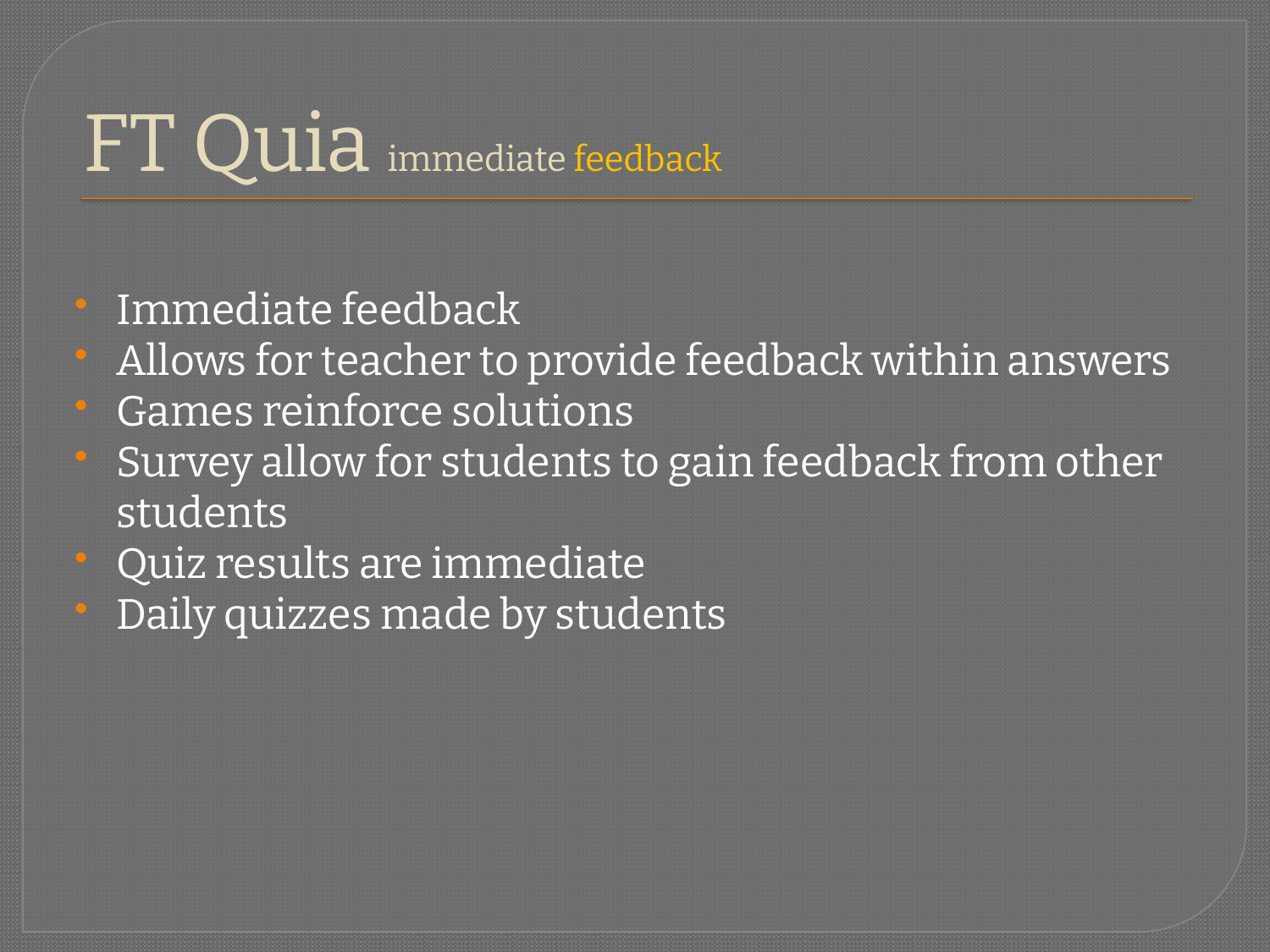

# FT Quia immediate feedback
Immediate feedback
Allows for teacher to provide feedback within answers
Games reinforce solutions
Survey allow for students to gain feedback from other students
Quiz results are immediate
Daily quizzes made by students